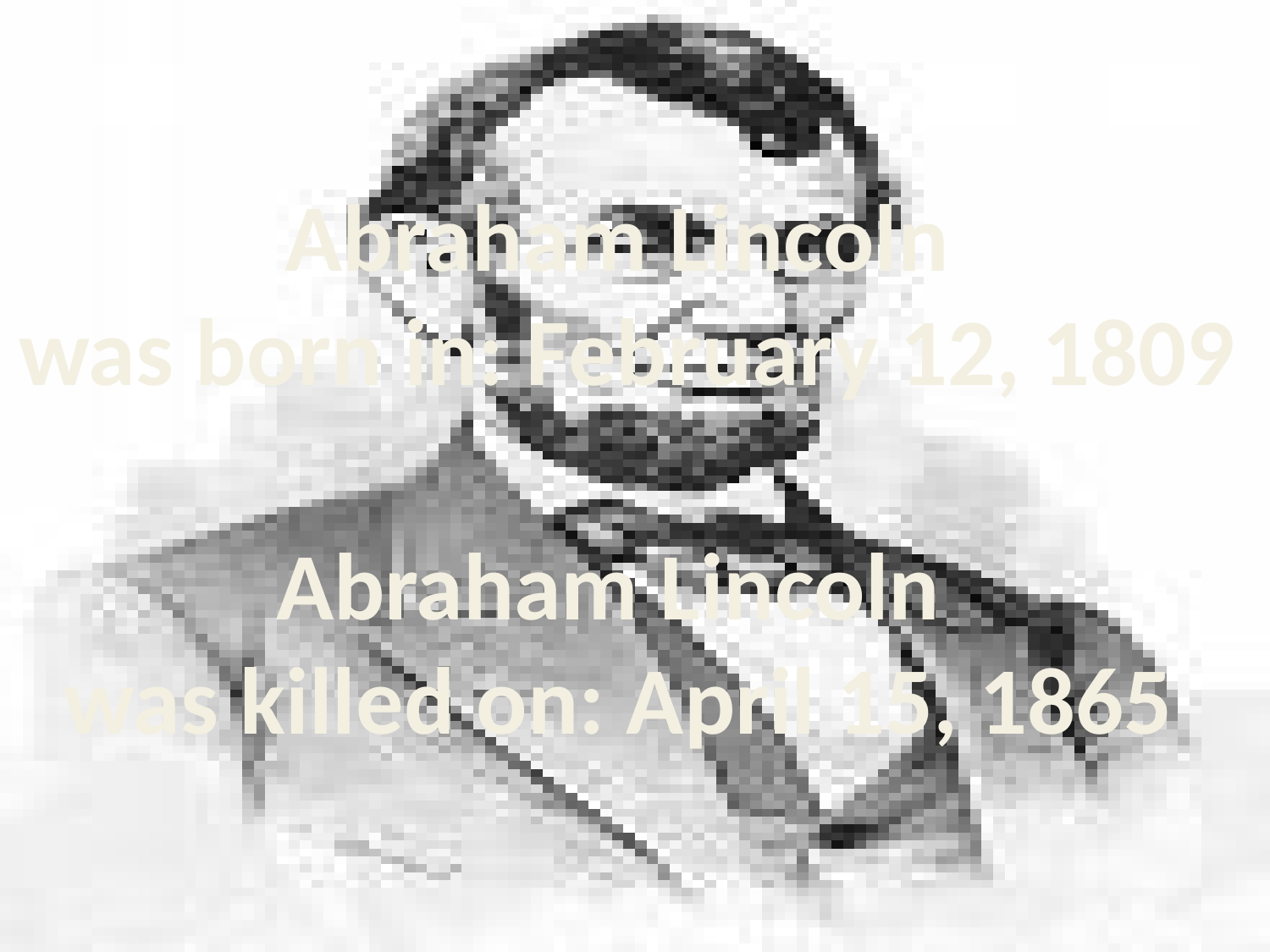

Abraham Lincoln
was born in: February 12, 1809
Abraham Lincoln
was killed on: April 15, 1865